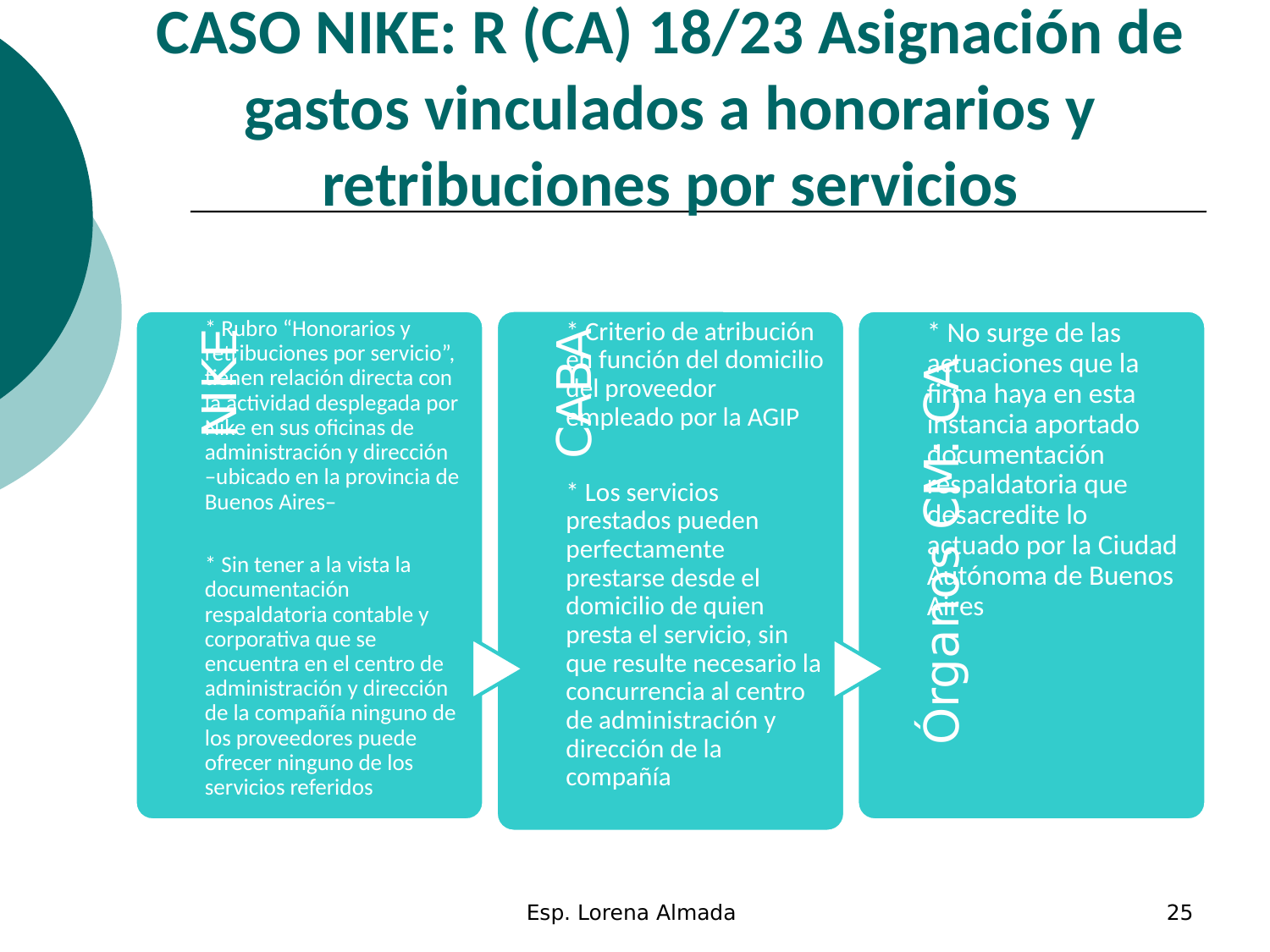

# CASO NIKE: R (CA) 18/23 Asignación de gastos vinculados a honorarios y retribuciones por servicios
NIKE
* Rubro “Honorarios y retribuciones por servicio”, tienen relación directa con la actividad desplegada por Nike en sus oficinas de administración y dirección –ubicado en la provincia de Buenos Aires–

* Sin tener a la vista la documentación respaldatoria contable y corporativa que se encuentra en el centro de administración y dirección de la compañía ninguno de los proveedores puede ofrecer ninguno de los servicios referidos

CABA
* Criterio de atribución en función del domicilio del proveedor empleado por la AGIP

* Los servicios prestados pueden perfectamente prestarse desde el domicilio de quien presta el servicio, sin que resulte necesario la concurrencia al centro de administración y dirección de la compañía
Órganos CM: CA
* No surge de las actuaciones que la firma haya en esta instancia aportado documentación respaldatoria que desacredite lo actuado por la Ciudad Autónoma de Buenos Aires
Esp. Lorena Almada
25